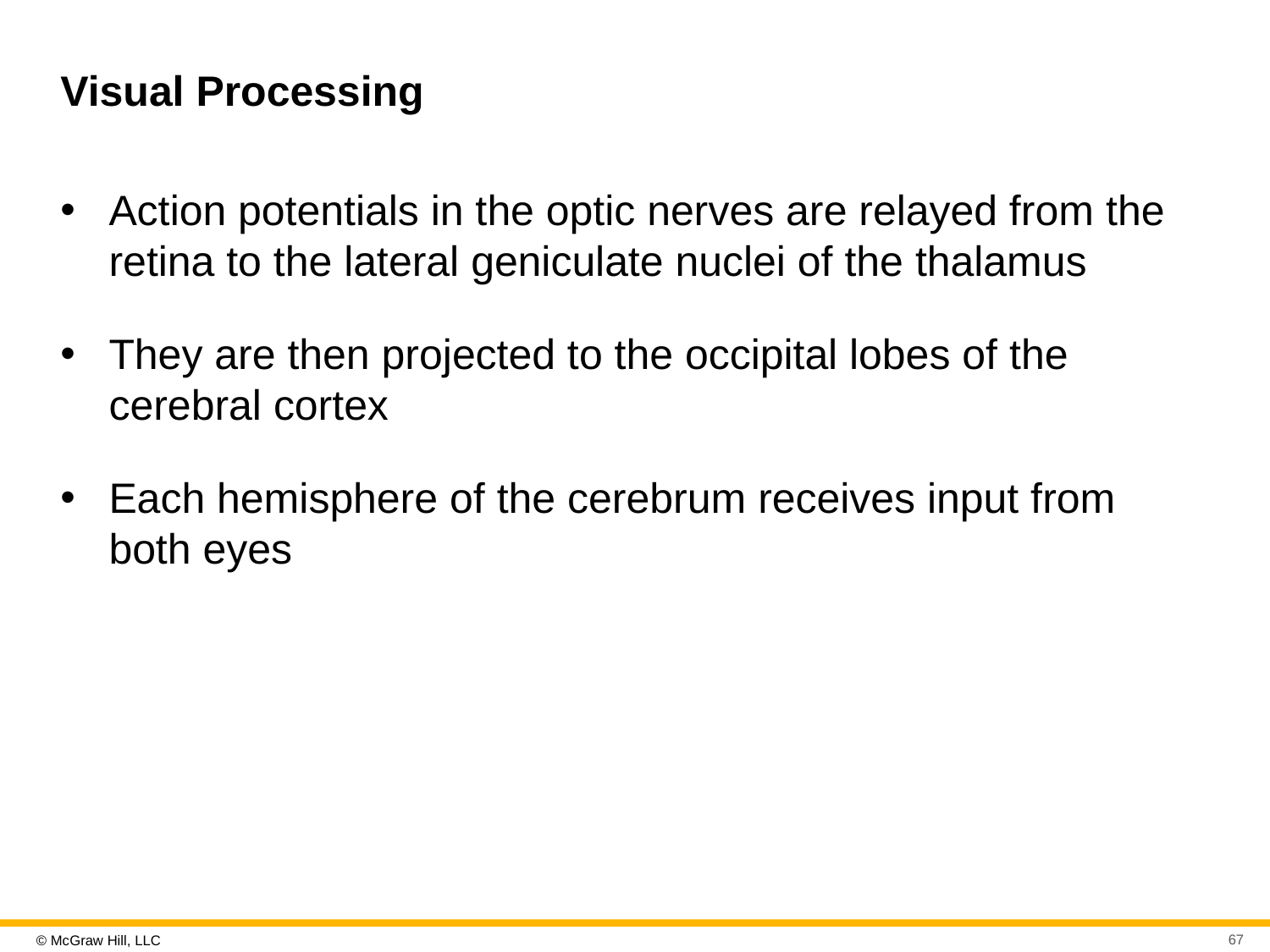

# Visual Processing
Action potentials in the optic nerves are relayed from the retina to the lateral geniculate nuclei of the thalamus
They are then projected to the occipital lobes of the cerebral cortex
Each hemisphere of the cerebrum receives input from both eyes
67